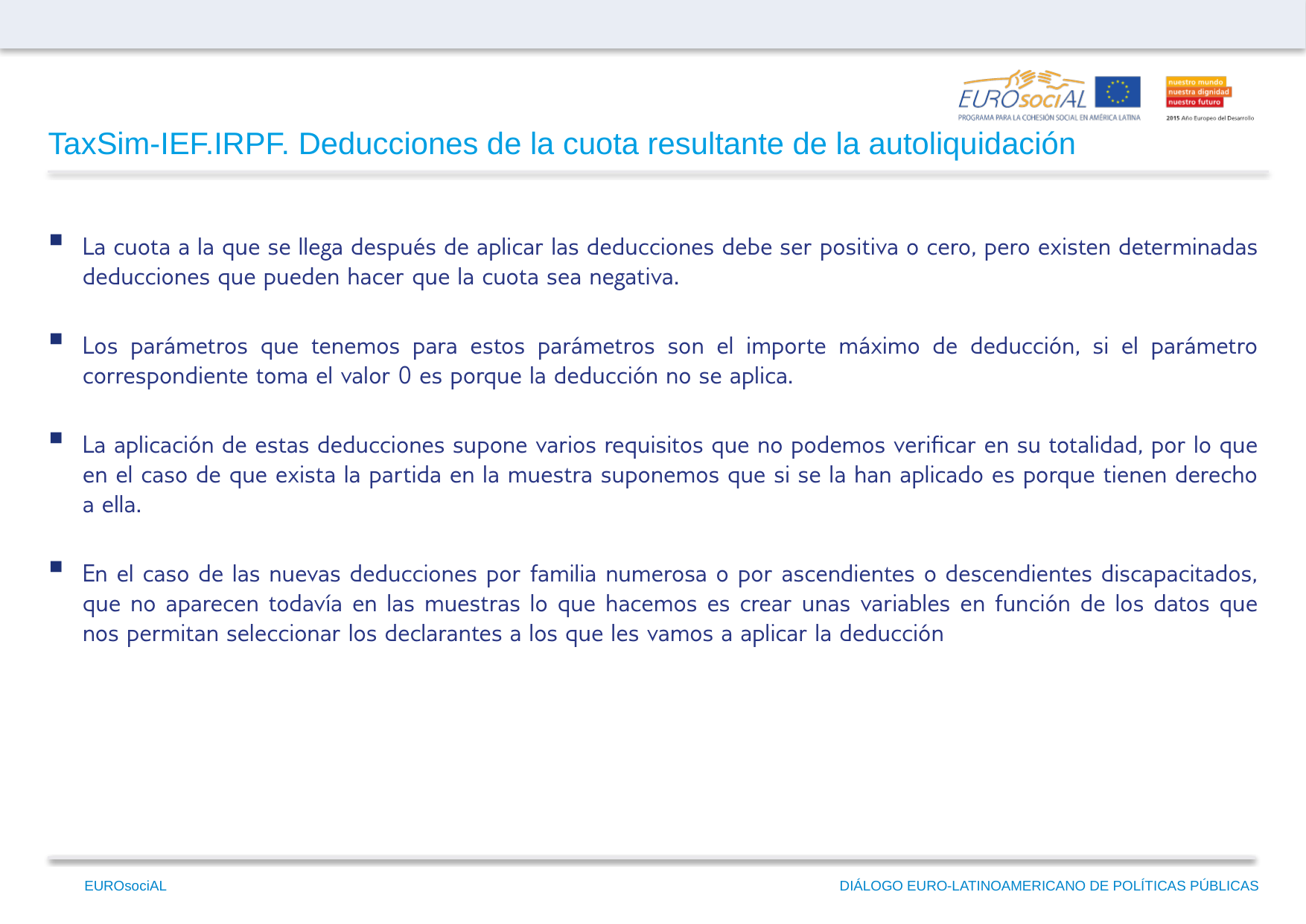

TaxSim-IEF.IRPF. Deducciones de la cuota resultante de la autoliquidación
La cuota a la que se llega después de aplicar las deducciones debe ser positiva o cero, pero existen determinadas deducciones que pueden hacer que la cuota sea negativa.

Los parámetros que tenemos para estos parámetros son el importe máximo de deducción, si el parámetro correspondiente toma el valor 0 es porque la deducción no se aplica.

La aplicación de estas deducciones supone varios requisitos que no podemos verificar en su totalidad, por lo que en el caso de que exista la partida en la muestra suponemos que si se la han aplicado es porque tienen derecho a ella.

En el caso de las nuevas deducciones por familia numerosa o por ascendientes o descendientes discapacitados, que no aparecen todavía en las muestras lo que hacemos es crear unas variables en función de los datos que nos permitan seleccionar los declarantes a los que les vamos a aplicar la deducción